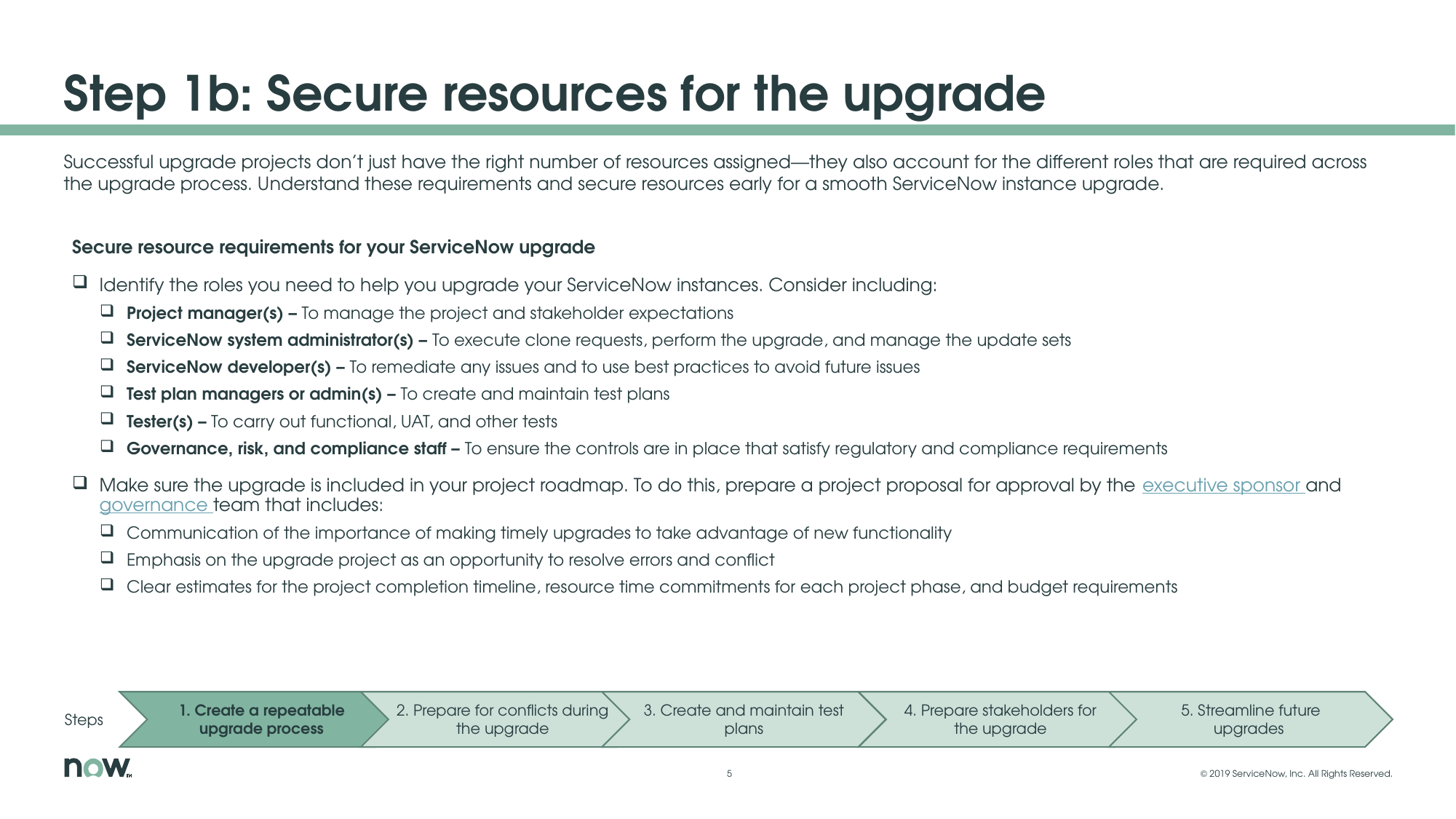

# Step 1b: Secure resources for the upgrade

Successful upgrade projects don’t just have the right number of resources assigned—they also account for the different roles that are required across the upgrade process. Understand these requirements and secure resources early for a smooth ServiceNow instance upgrade.
Secure resource requirements for your ServiceNow upgrade
Identify the roles you need to help you upgrade your ServiceNow instances. Consider including:
Project manager(s) – To manage the project and stakeholder expectations
ServiceNow system administrator(s) – To execute clone requests, perform the upgrade, and manage the update sets
ServiceNow developer(s) – To remediate any issues and to use best practices to avoid future issues
Test plan managers or admin(s) – To create and maintain test plans
Tester(s) – To carry out functional, UAT, and other tests
Governance, risk, and compliance staff – To ensure the controls are in place that satisfy regulatory and compliance requirements
Make sure the upgrade is included in your project roadmap. To do this, prepare a project proposal for approval by the executive sponsor and governance team that includes:
Communication of the importance of making timely upgrades to take advantage of new functionality
Emphasis on the upgrade project as an opportunity to resolve errors and conflict
Clear estimates for the project completion timeline, resource time commitments for each project phase, and budget requirements

Steps
1. Create a repeatable upgrade process
2. Prepare for conflicts during the upgrade
3. Create and maintain test plans
4. Prepare stakeholders for the upgrade
5. Streamline future upgrades